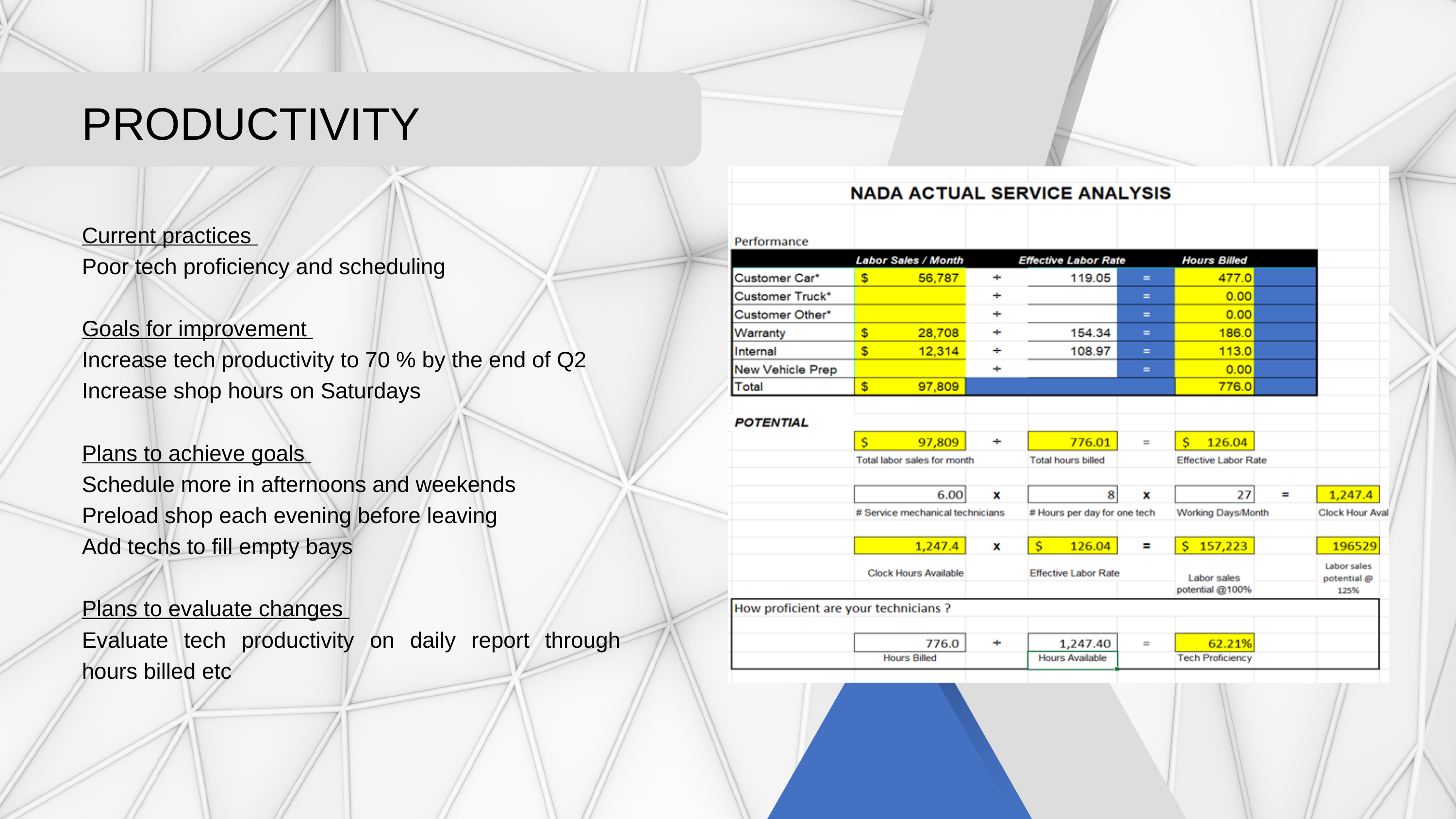

PRODUCTIVITY

Current practices
Poor tech proficiency and scheduling

Goals for improvement
Increase tech productivity to 70 % by the end of Q2
Increase shop hours on Saturdays

Plans to achieve goals
Schedule more in afternoons and weekends
Preload shop each evening before leaving
Add techs to fill empty bays

Plans to evaluate changes
Evaluate tech productivity on daily report through hours billed etc